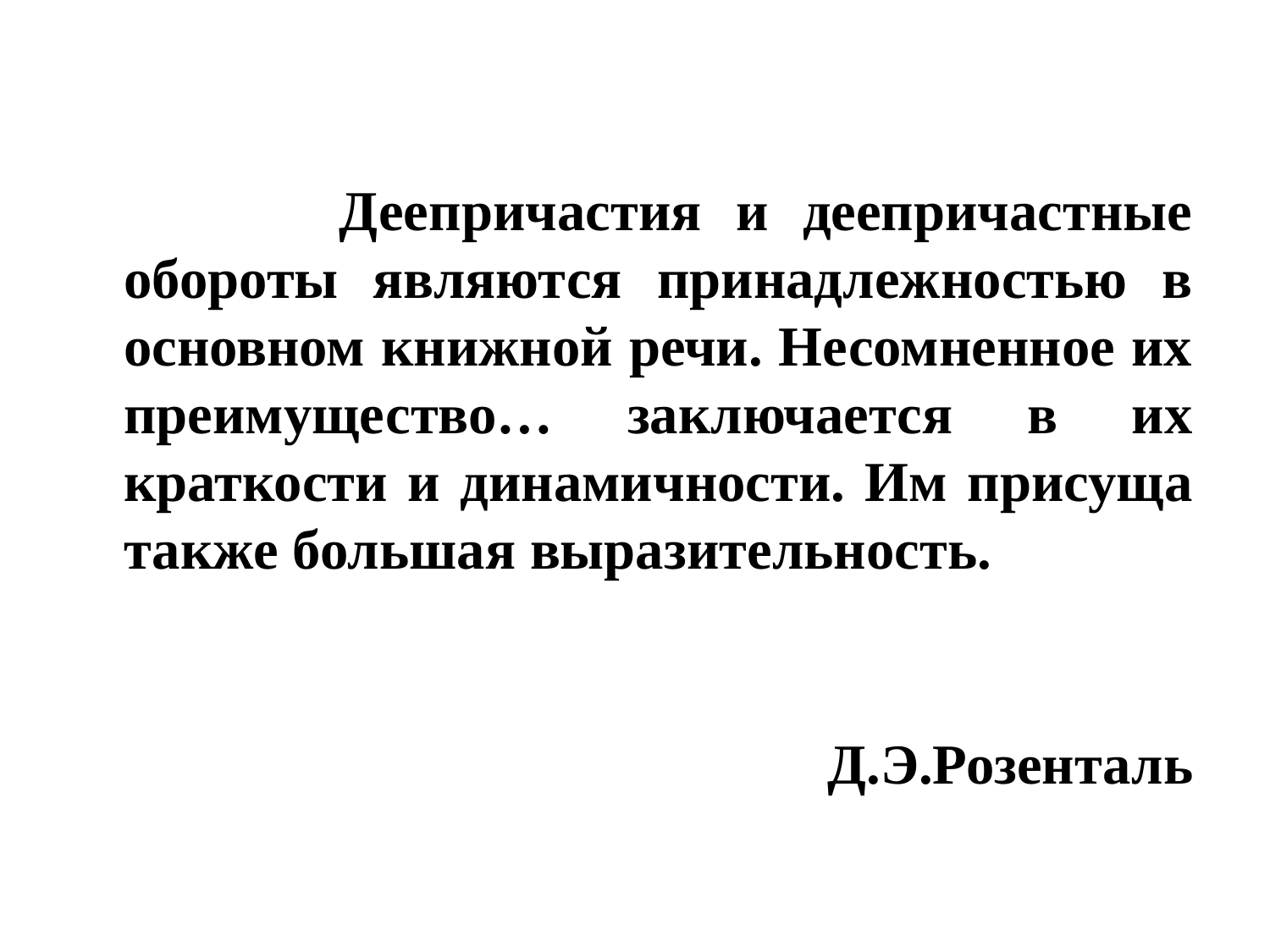

#

        Деепричастия и деепричастные обороты являются принадлежностью в основном книжной речи. Несомненное их преимущество… заключается в их краткости и динамичности. Им присуща также большая выразительность.
                                                                                                                                    Д.Э.Розенталь